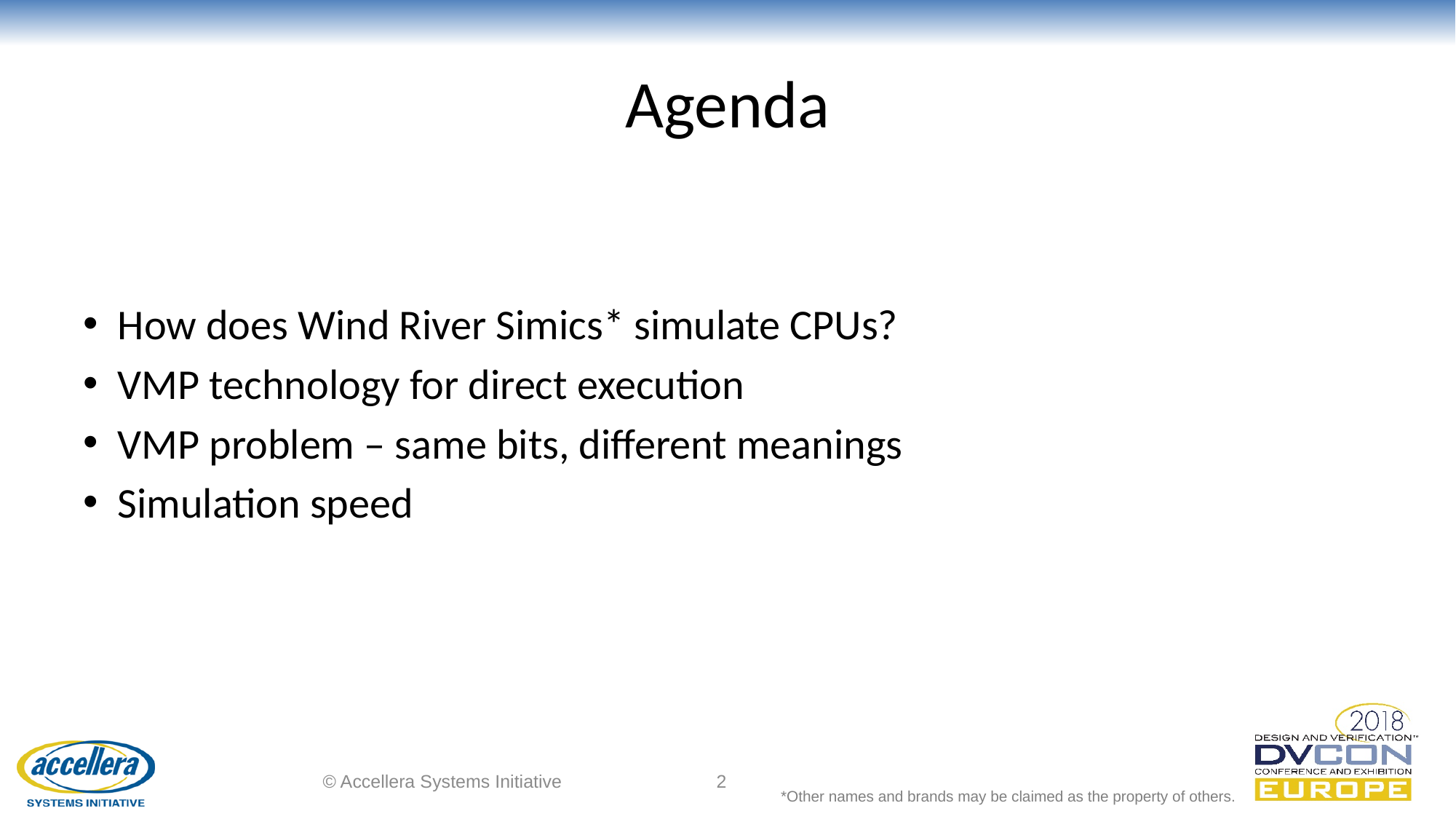

# Agenda

How does Wind River Simics* simulate CPUs?
VMP technology for direct execution
VMP problem – same bits, different meanings
Simulation speed
© Accellera Systems Initiative
2
*Other names and brands may be claimed as the property of others.